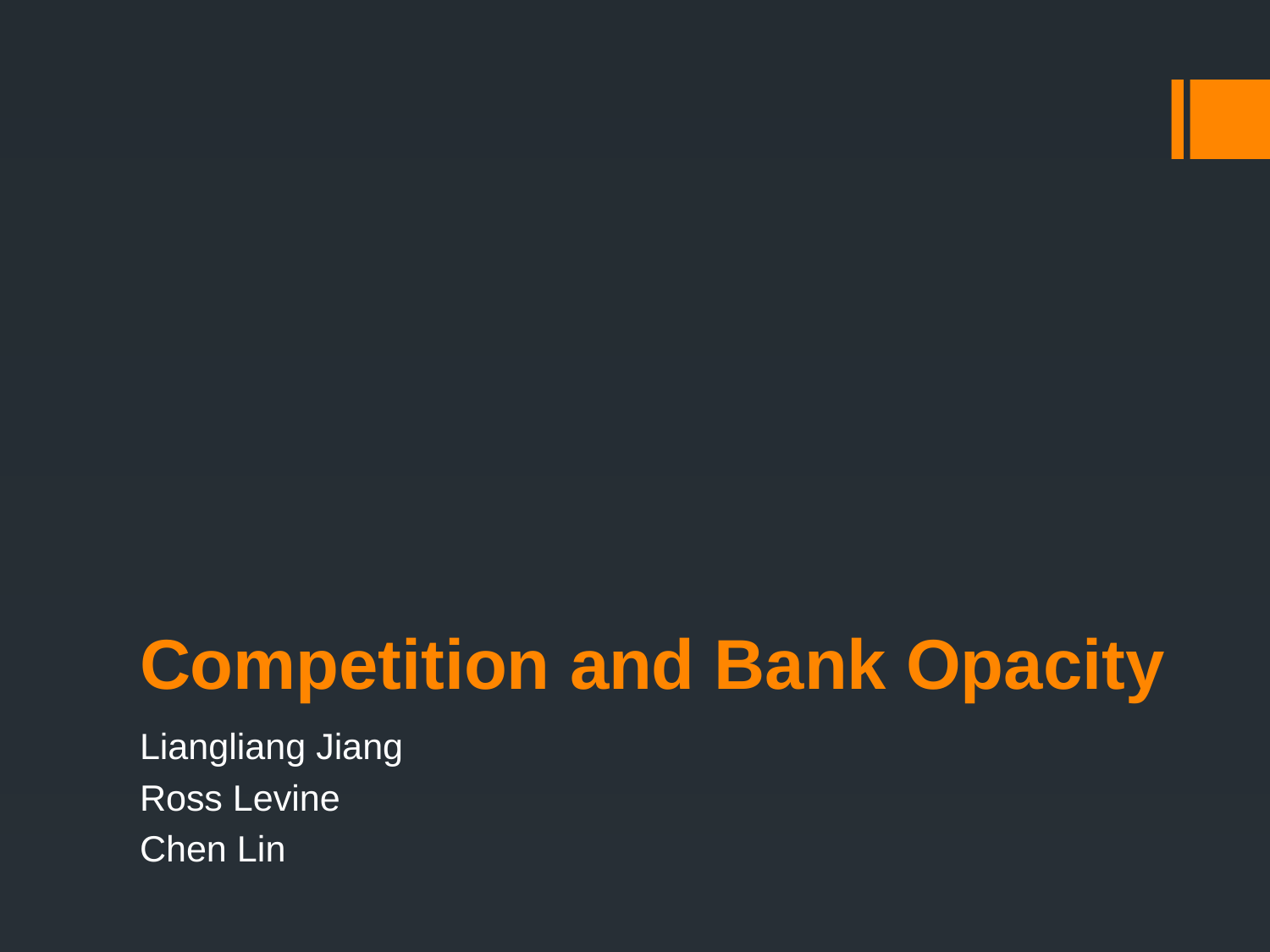

# Competition and Bank Opacity
Liangliang Jiang
Ross Levine
Chen Lin